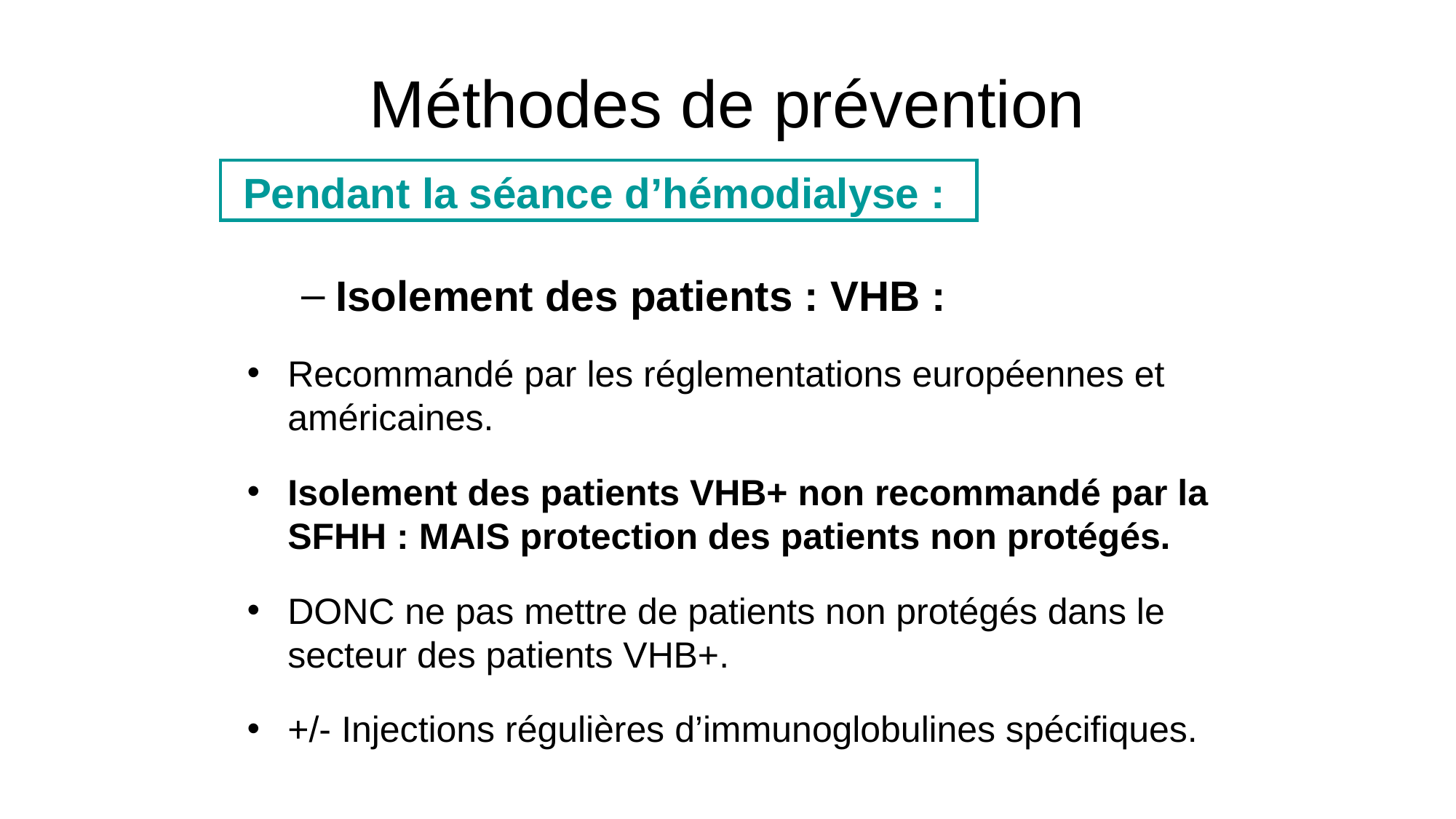

Méthodes de prévention
 Pendant la séance d’hémodialyse :

Isolement des patients : VHB :

Recommandé par les réglementations européennes et américaines.

Isolement des patients VHB+ non recommandé par la SFHH : MAIS protection des patients non protégés.

DONC ne pas mettre de patients non protégés dans le secteur des patients VHB+.

+/- Injections régulières d’immunoglobulines spécifiques.